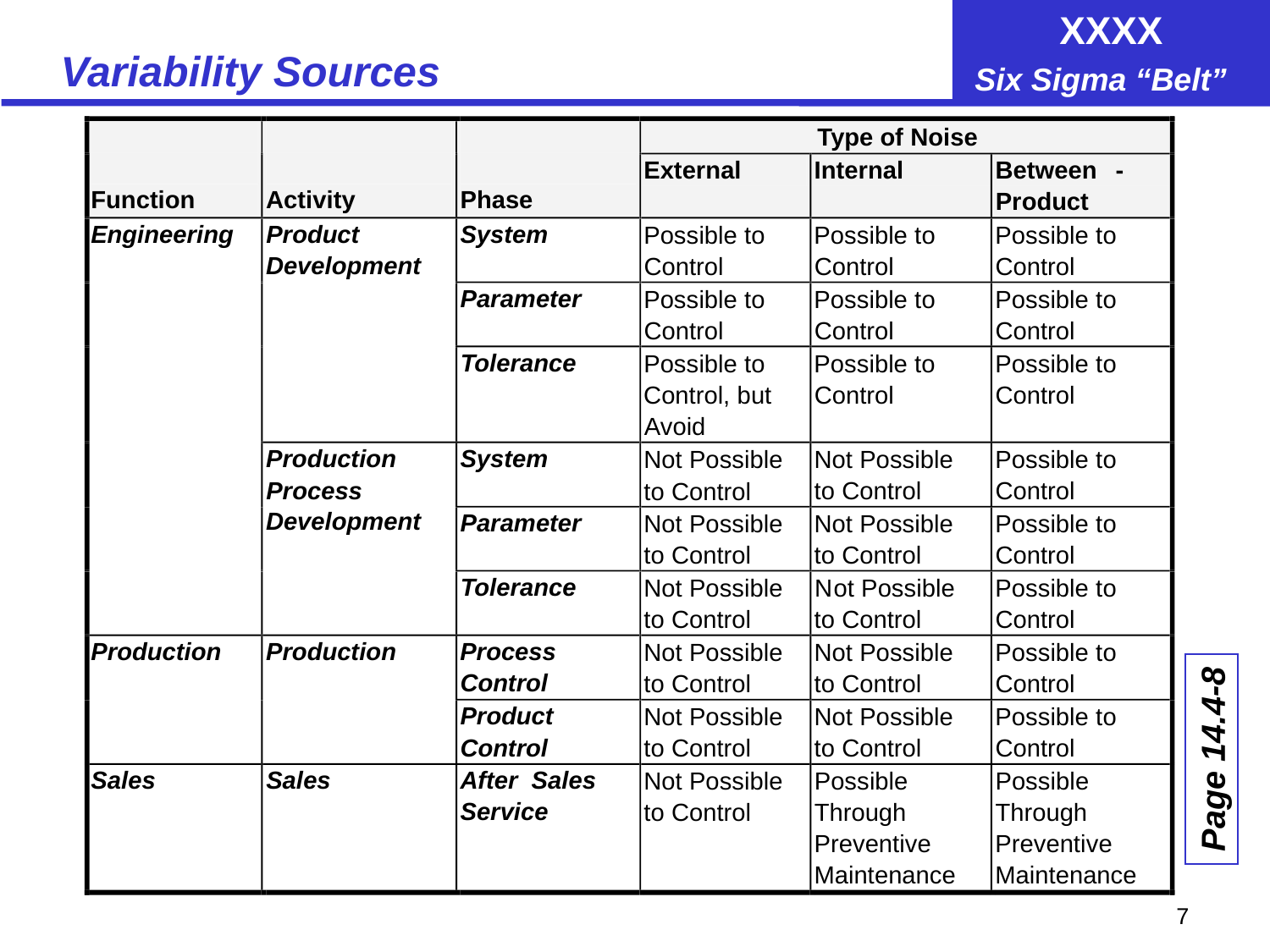

# Variability Sources

Type of Noise

External

Internal

Between
-

Function

Activity
Phase

Product

Product

System

Possible to
Possible to
Possible to
Development

Control

Control

Control

Parameter

Possible to
Possible to
Possible to
Control

Control

Control

Tolerance

Possible to
Possible to

Possible to
Control, but
Control

Control

Avoid

System

Not Possible
Not Possible

to Control
Engineering

Production

Possible to
Process

to Control

Control

Development

Parameter

Not Possible
Not Possible
Possible to
to Control

to Control

Control

Tolerance

Not Possible
N
ot Possible
Possible to
to Control

to Control

Control

Production

Production

Process

Not Possible
Not Possible
Possible to
Control

to Control

to Control

Control

Product

Not Possible
Not Possible
Possible to
Control

to Control

to Control

Control

Sales

Sales

After
Sales
Not Possible
Possible
Possible
Service

to Control

Through
Through
Preventive
Preventive
Maintenance

Maintenance

Page 14.4-8